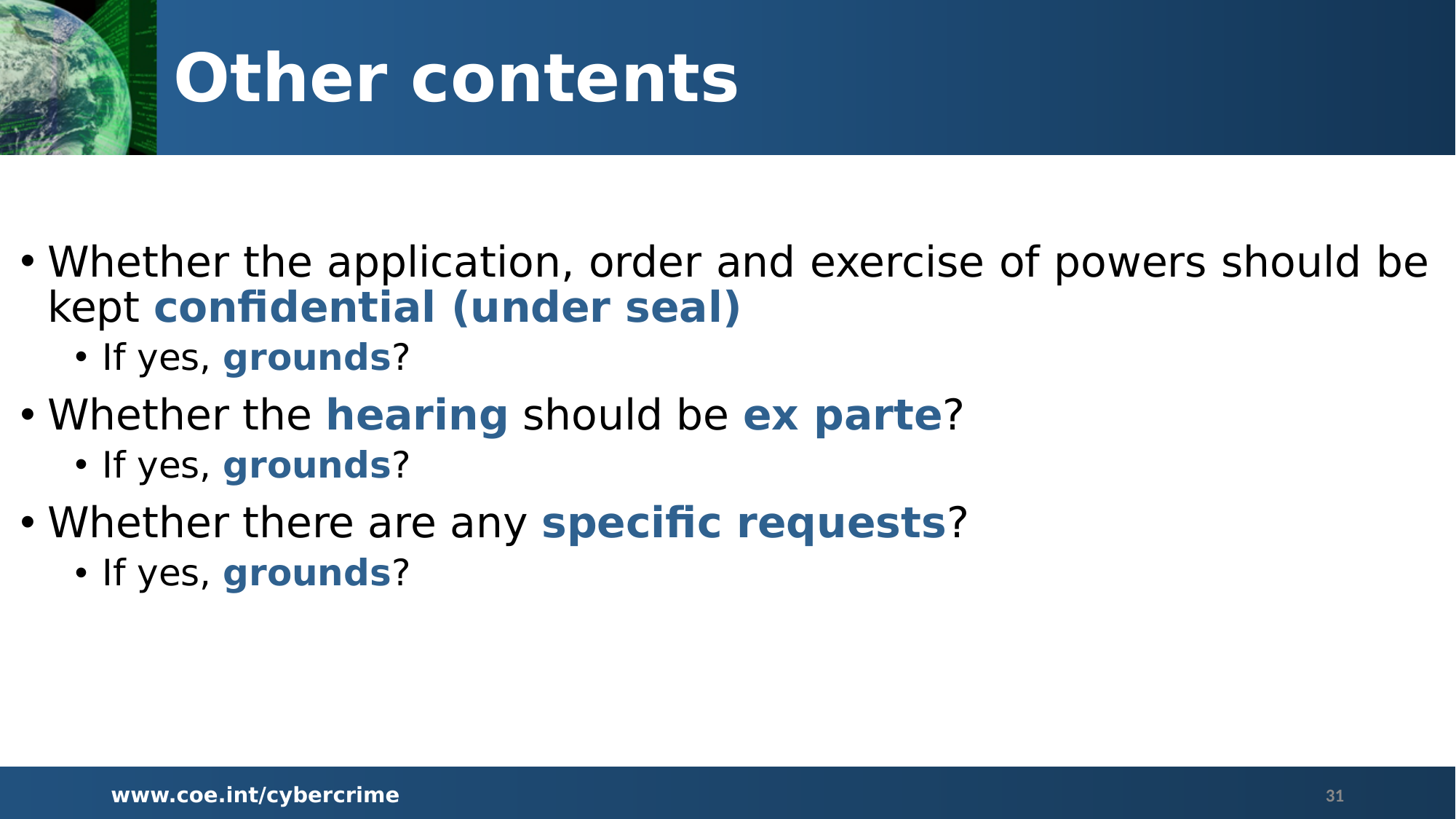

# Other contents

Whether the application, order and exercise of powers should be kept confidential (under seal)
If yes, grounds?
Whether the hearing should be ex parte?
If yes, grounds?
Whether there are any specific requests?
If yes, grounds?

www.coe.int/cybercrime
31